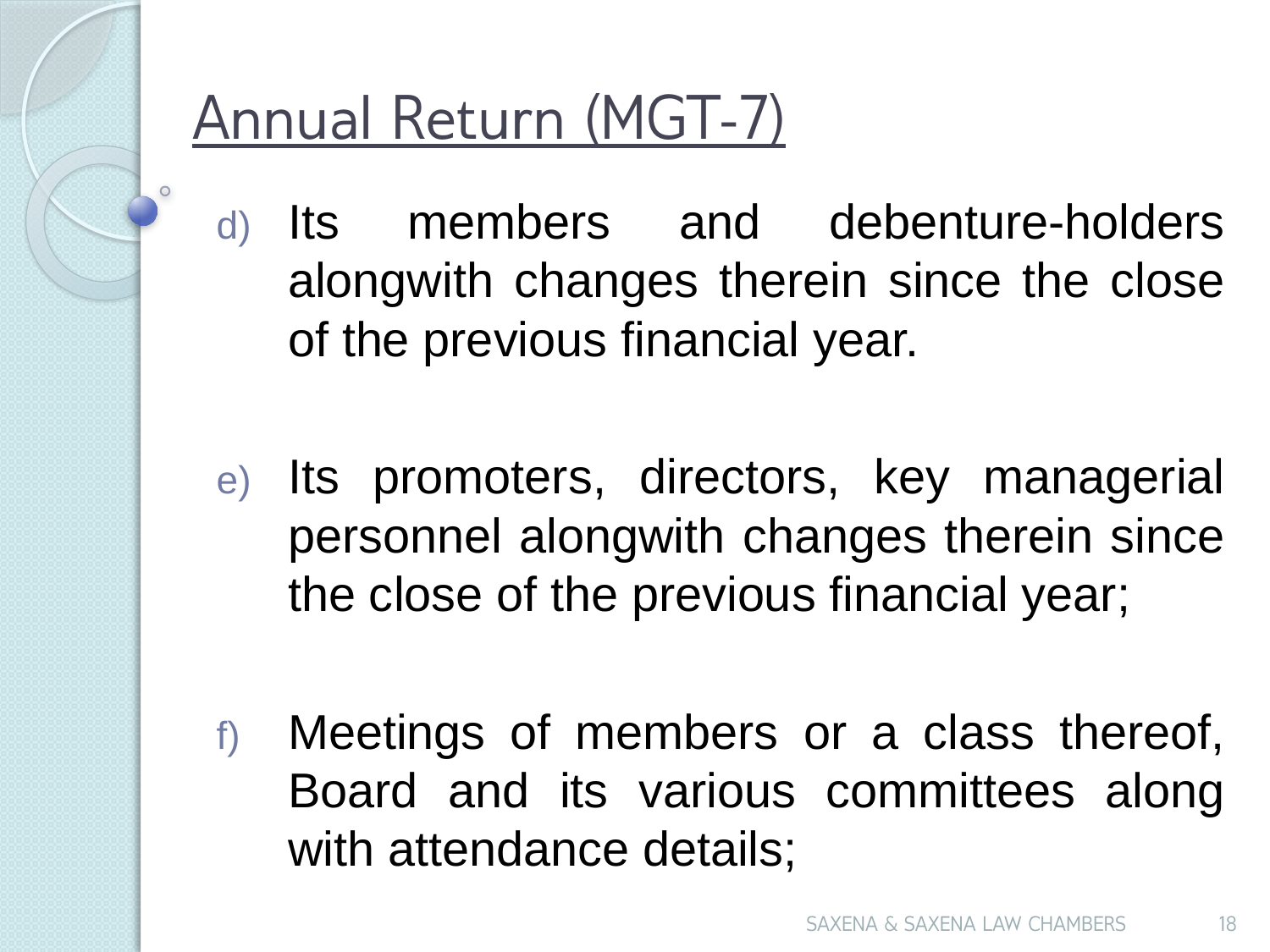

# Annual Return (MGT-7)
Its members and debenture-holders alongwith changes therein since the close of the previous financial year.

Its promoters, directors, key managerial personnel alongwith changes therein since the close of the previous financial year;

Meetings of members or a class thereof, Board and its various committees along with attendance details;

SAXENA & SAXENA LAW CHAMBERS
18